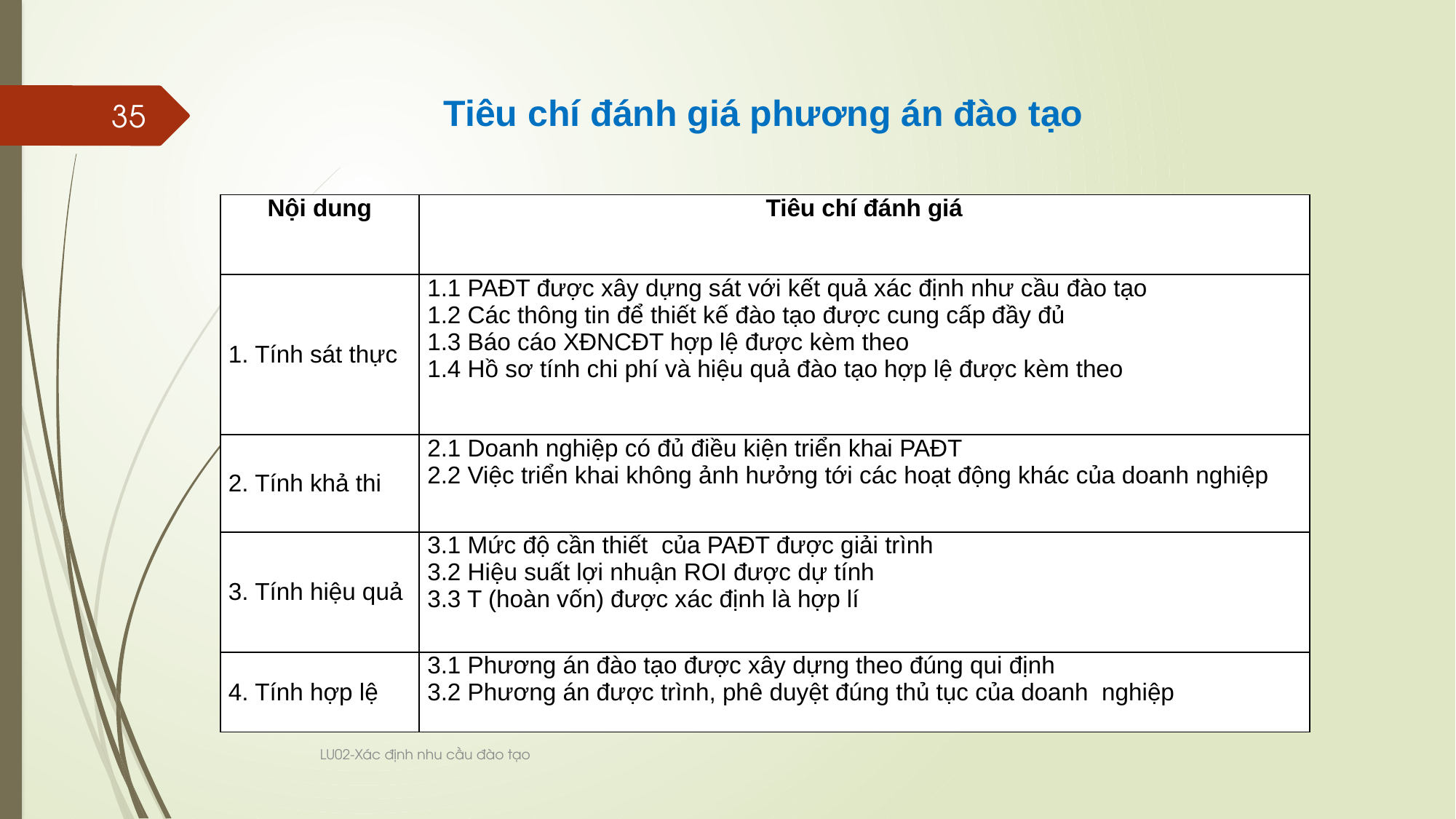

Tiêu chí đánh giá phương án đào tạo
35
| Nội dung | Tiêu chí đánh giá |
| --- | --- |
| 1. Tính sát thực | 1.1 PAĐT được xây dựng sát với kết quả xác định như cầu đào tạo 1.2 Các thông tin để thiết kế đào tạo được cung cấp đầy đủ 1.3 Báo cáo XĐNCĐT hợp lệ được kèm theo 1.4 Hồ sơ tính chi phí và hiệu quả đào tạo hợp lệ được kèm theo |
| 2. Tính khả thi | 2.1 Doanh nghiệp có đủ điều kiện triển khai PAĐT 2.2 Việc triển khai không ảnh hưởng tới các hoạt động khác của doanh nghiệp |
| 3. Tính hiệu quả | 3.1 Mức độ cần thiết của PAĐT được giải trình 3.2 Hiệu suất lợi nhuận ROI được dự tính 3.3 T (hoàn vốn) được xác định là hợp lí |
| 4. Tính hợp lệ | 3.1 Phương án đào tạo được xây dựng theo đúng qui định 3.2 Phương án được trình, phê duyệt đúng thủ tục của doanh nghiệp |
LU02-Xác định nhu cầu đào tạo